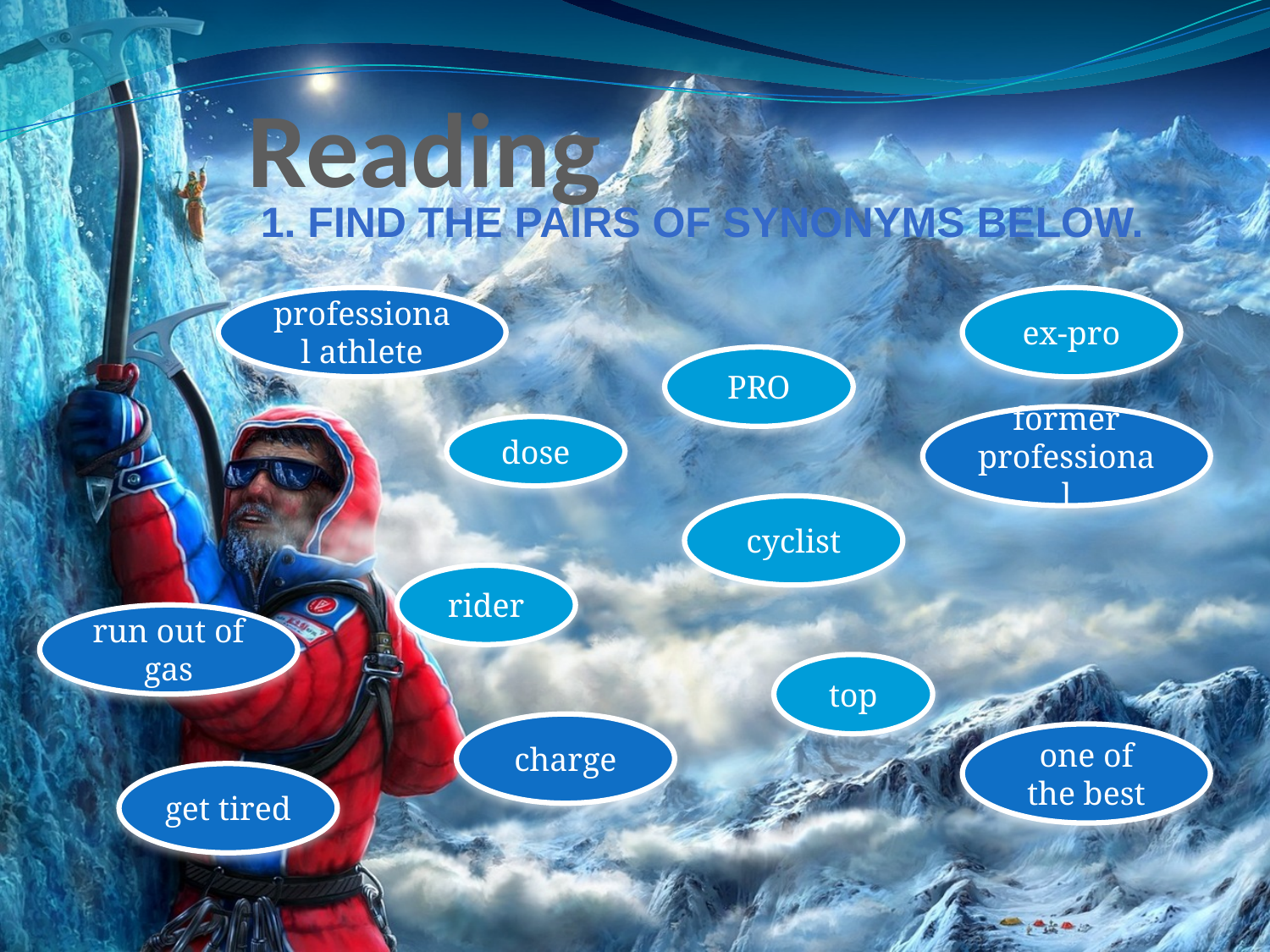

# Reading
1. Find the pairs of synonyms below.
professional athlete
ex-pro
PRO
former professional
dose
cyclist
rider
run out of gas
top
charge
one of the best
get tired